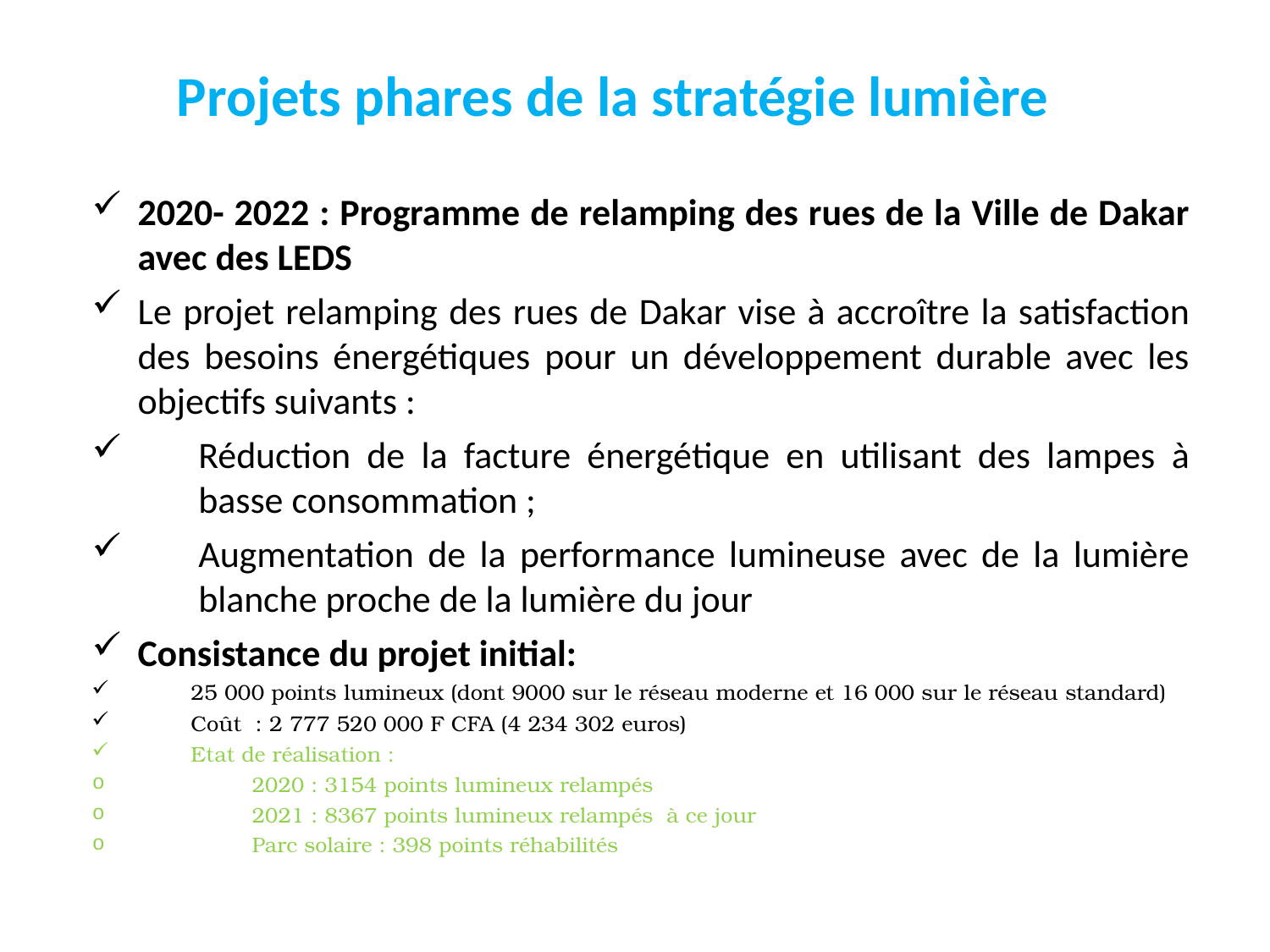

# Projets phares de la stratégie lumière

2020- 2022 : Programme de relamping des rues de la Ville de Dakar avec des LEDS
Le projet relamping des rues de Dakar vise à accroître la satisfaction des besoins énergétiques pour un développement durable avec les objectifs suivants :
Réduction de la facture énergétique en utilisant des lampes à basse consommation ;
Augmentation de la performance lumineuse avec de la lumière blanche proche de la lumière du jour
Consistance du projet initial:
25 000 points lumineux (dont 9000 sur le réseau moderne et 16 000 sur le réseau standard)
Coût  : 2 777 520 000 F CFA (4 234 302 euros)
Etat de réalisation :
2020 : 3154 points lumineux relampés
2021 : 8367 points lumineux relampés  à ce jour
Parc solaire : 398 points réhabilités